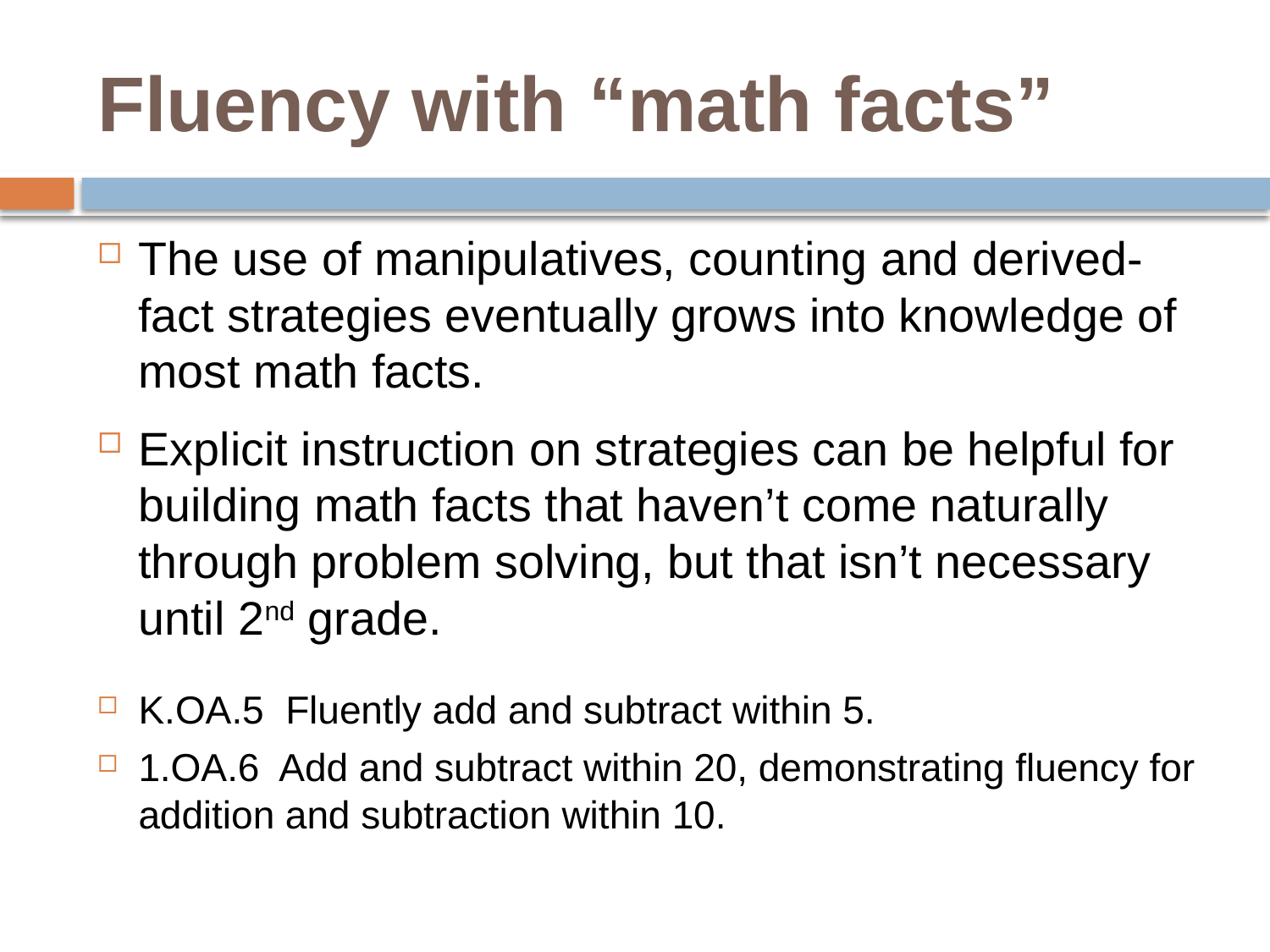

# Fluency with “math facts”
The use of manipulatives, counting and derived-fact strategies eventually grows into knowledge of most math facts.
Explicit instruction on strategies can be helpful for building math facts that haven’t come naturally through problem solving, but that isn’t necessary until 2nd grade.
K.OA.5  Fluently add and subtract within 5.
1.OA.6  Add and subtract within 20, demonstrating fluency for addition and subtraction within 10.